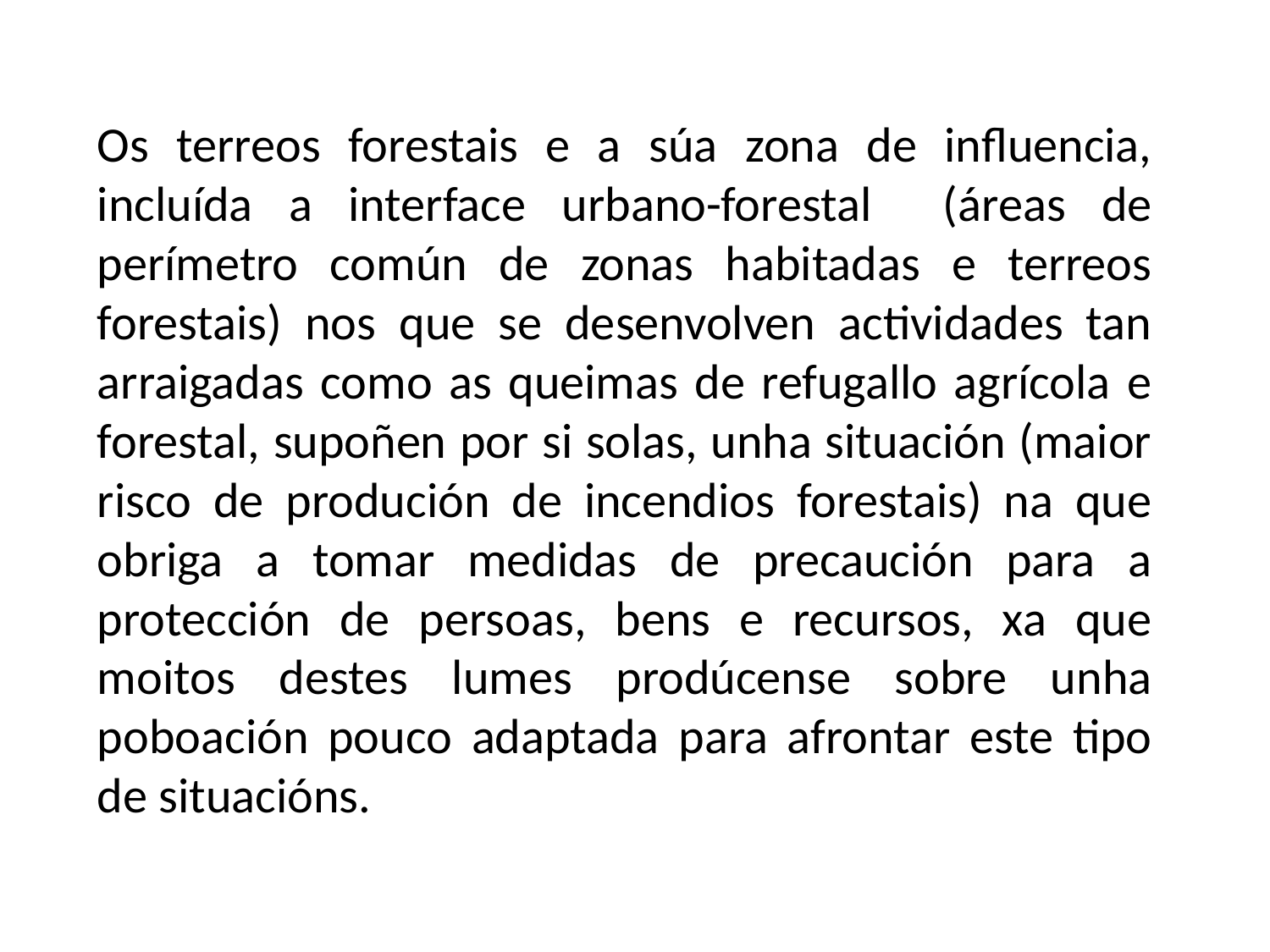

Os terreos forestais e a súa zona de influencia, incluída a interface urbano-forestal  (áreas de perímetro común de zonas habitadas e terreos forestais) nos que se desenvolven actividades tan arraigadas como as queimas de refugallo agrícola e forestal, supoñen por si solas, unha situación (maior risco de produción de incendios forestais) na que obriga a tomar medidas de precaución para a protección de persoas, bens e recursos, xa que moitos destes lumes prodúcense sobre unha poboación pouco adaptada para afrontar este tipo de situacións.